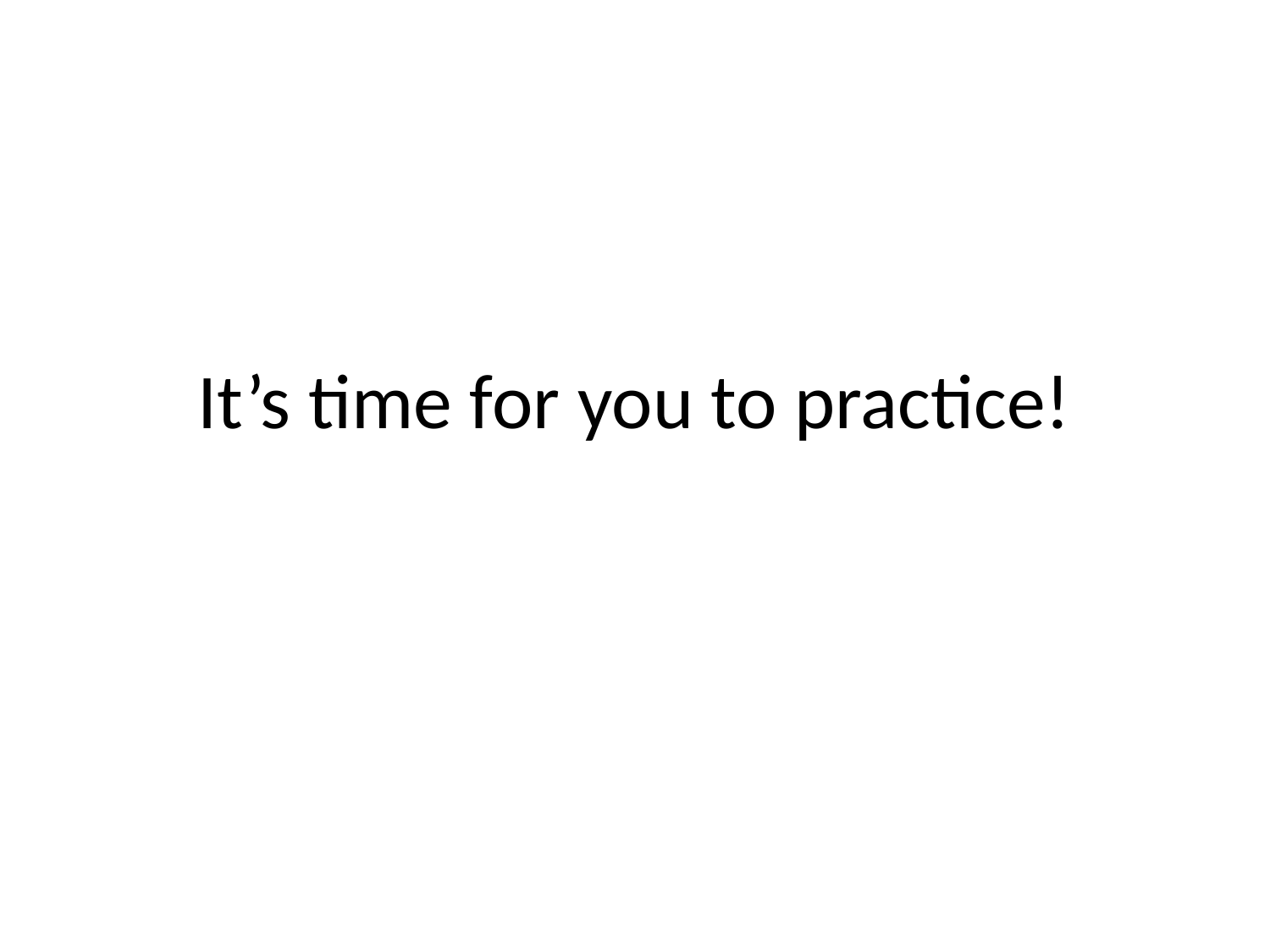

# It’s time for you to practice!